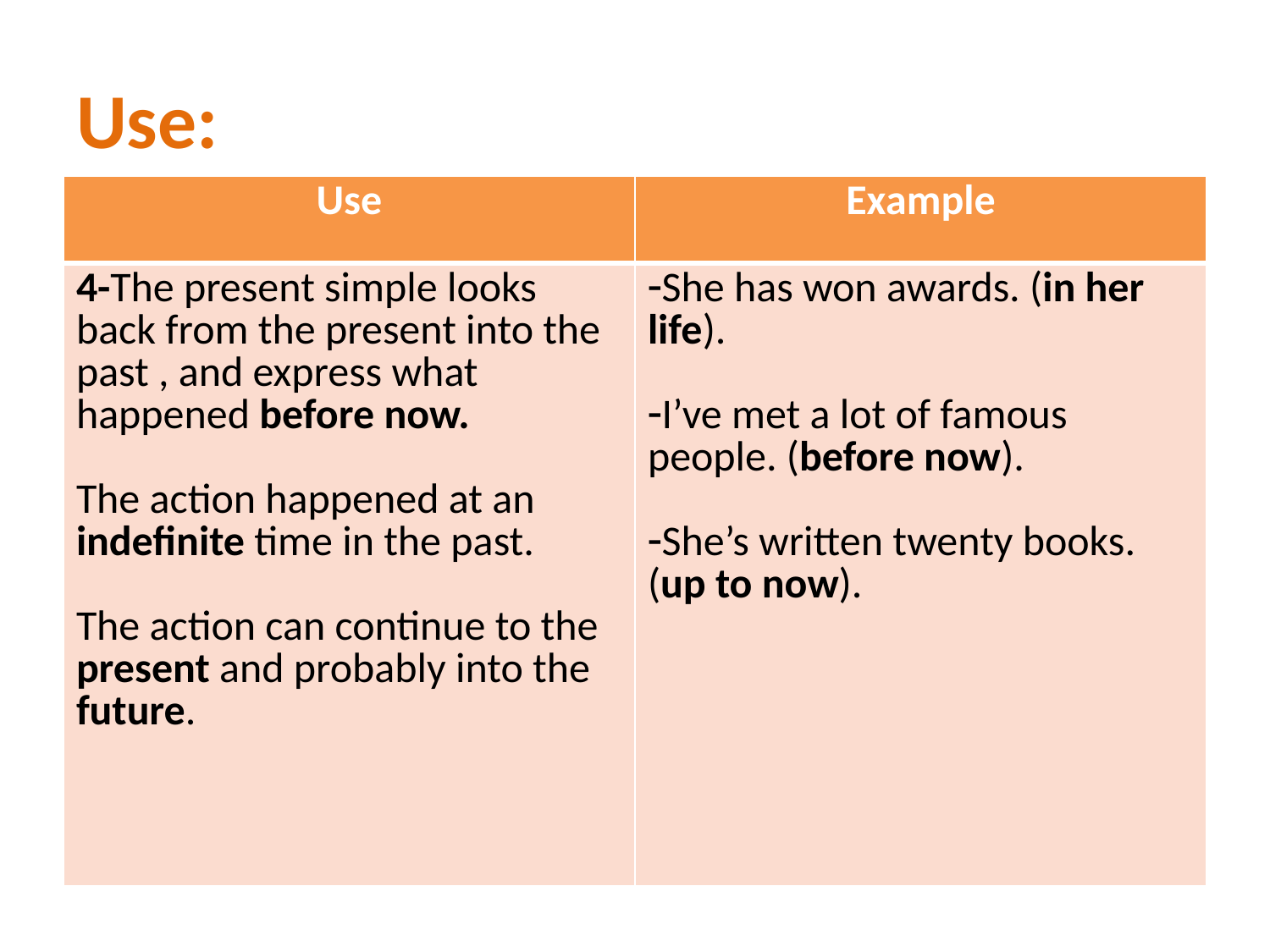

# Use:
| Use | Example |
| --- | --- |
| 4-The present simple looks back from the present into the past , and express what happened before now. The action happened at an indefinite time in the past. The action can continue to the present and probably into the future. | She has won awards. (in her life). I’ve met a lot of famous people. (before now). She’s written twenty books. (up to now). |